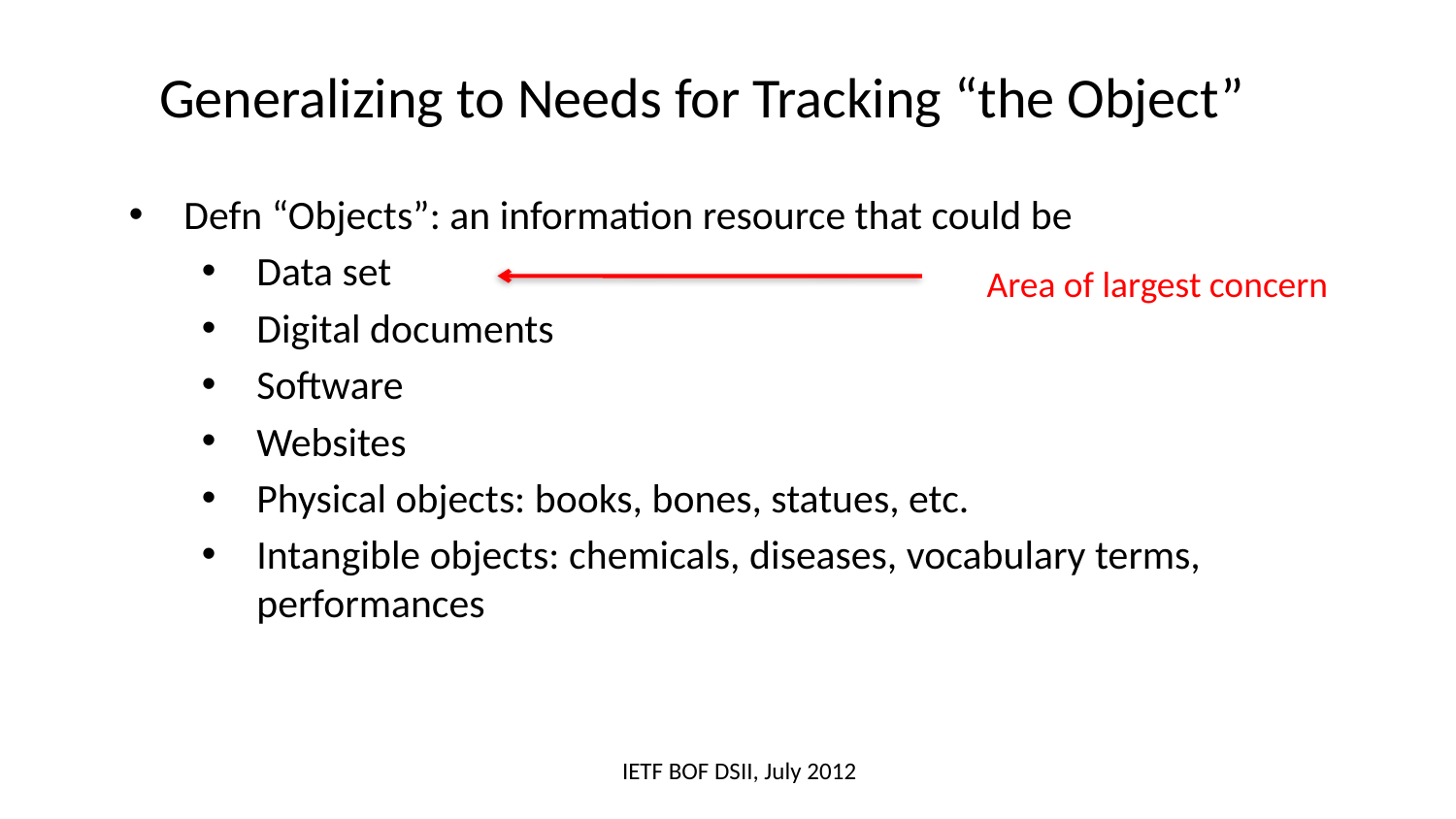

Generalizing to Needs for Tracking “the Object”
Defn “Objects”: an information resource that could be
Data set
Digital documents
Software
Websites
Physical objects: books, bones, statues, etc.
Intangible objects: chemicals, diseases, vocabulary terms, performances
Area of largest concern